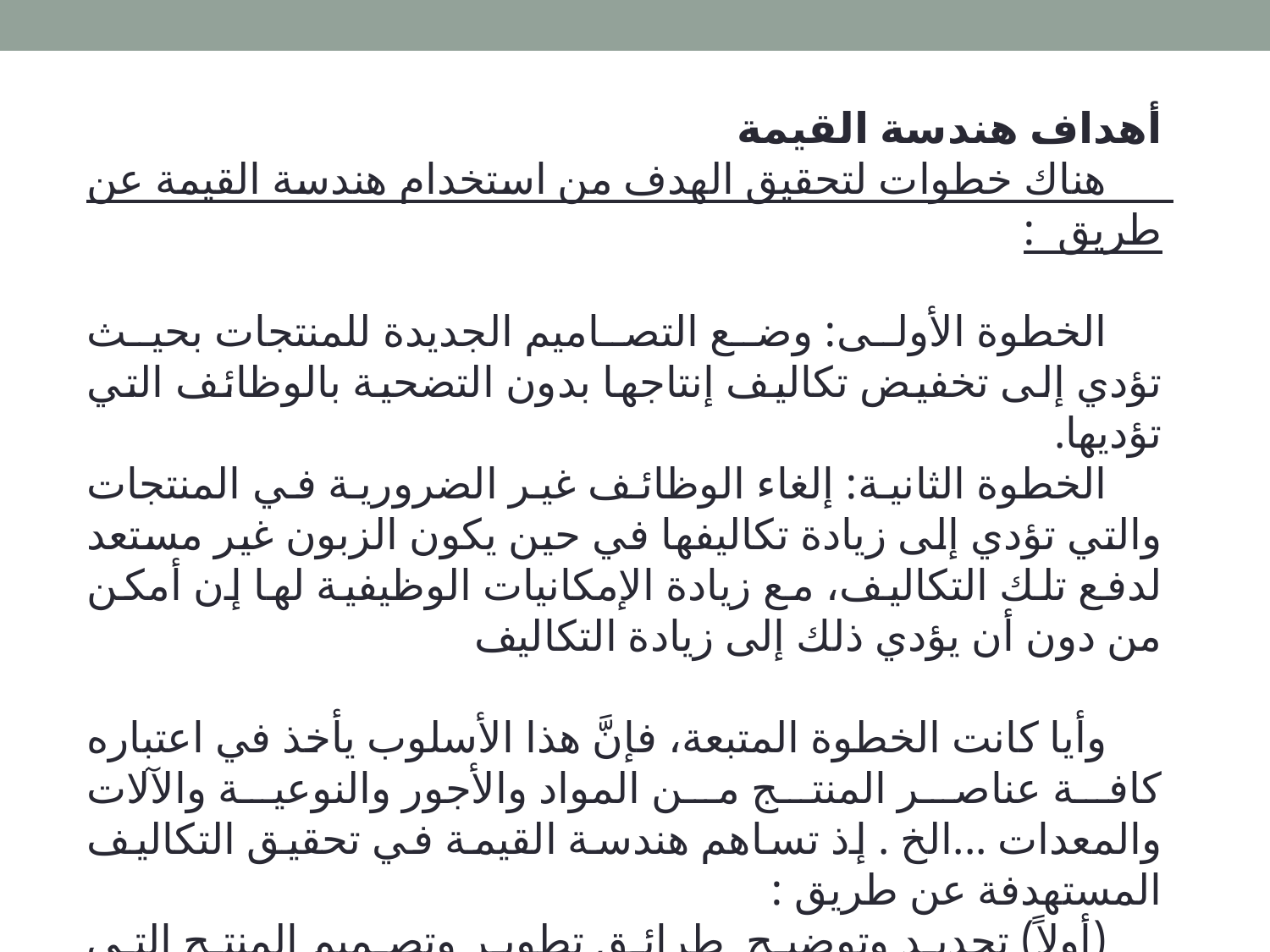

أهداف هندسة القيمة
     هناك خطوات لتحقيق الهدف من استخدام هندسة القيمة عن طريق  :

     الخطوة الأولى: وضع التصاميم الجديدة للمنتجات بحيث تؤدي إلى تخفيض تكاليف إنتاجها بدون التضحية بالوظائف التي تؤديها.
     الخطوة الثانية: إلغاء الوظائف غير الضرورية في المنتجات والتي تؤدي إلى زيادة تكاليفها في حين يكون الزبون غير مستعد لدفع تلك التكاليف، مع زيادة الإمكانيات الوظيفية لها إن أمكن من دون أن يؤدي ذلك إلى زيادة التكاليف

     وأيا كانت الخطوة المتبعة، فإنَّ هذا الأسلوب يأخذ في اعتباره كافة عناصر المنتج من المواد والأجور والنوعية والآلات والمعدات ...الخ . إذ تساهم هندسة القيمة في تحقيق التكاليف المستهدفة عن طريق :
     (أولاً) تحديد وتوضيح  طرائق تطوير وتصميم المنتج التي يمكن عن طريقها تخفيض بعض مكونات أو أجزاء المنتج وتكاليف إنتاجه بدون التأثير على وظائفه أو مواصفاته الأساسية .